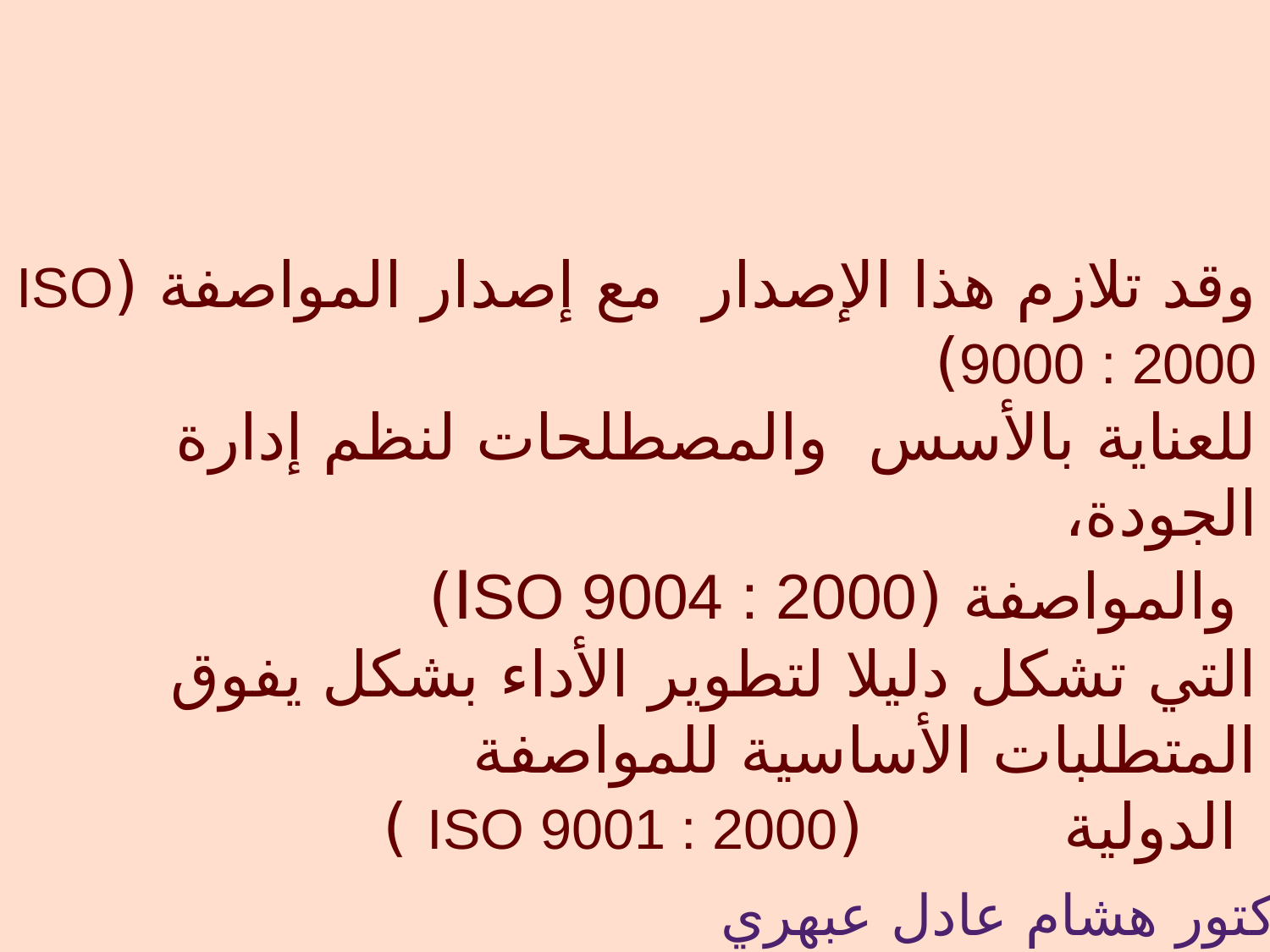

وقد تلازم هذا الإصدار  مع إصدار المواصفة (ISO 9000 : 2000)
للعناية بالأسس  والمصطلحات لنظم إدارة الجودة،
 والمواصفة (ISO 9004 : 2000)
التي تشكل دليلا لتطوير الأداء بشكل يفوق المتطلبات الأساسية للمواصفة
 الدولية          (ISO 9001 : 2000 )
الدكتور هشام عادل عبهري